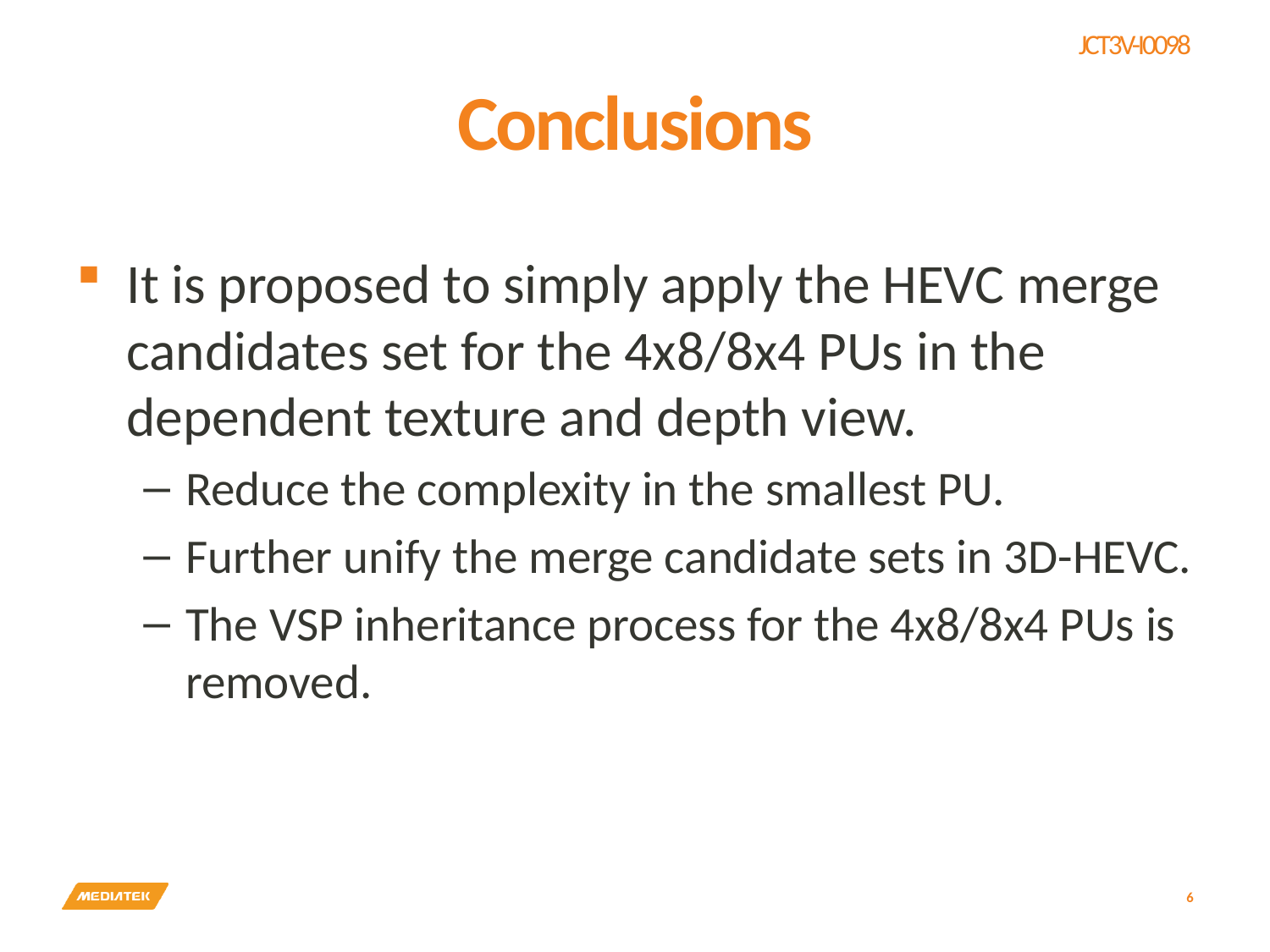

# Conclusions
It is proposed to simply apply the HEVC merge candidates set for the 4x8/8x4 PUs in the dependent texture and depth view.
Reduce the complexity in the smallest PU.
Further unify the merge candidate sets in 3D-HEVC.
The VSP inheritance process for the 4x8/8x4 PUs is removed.

6